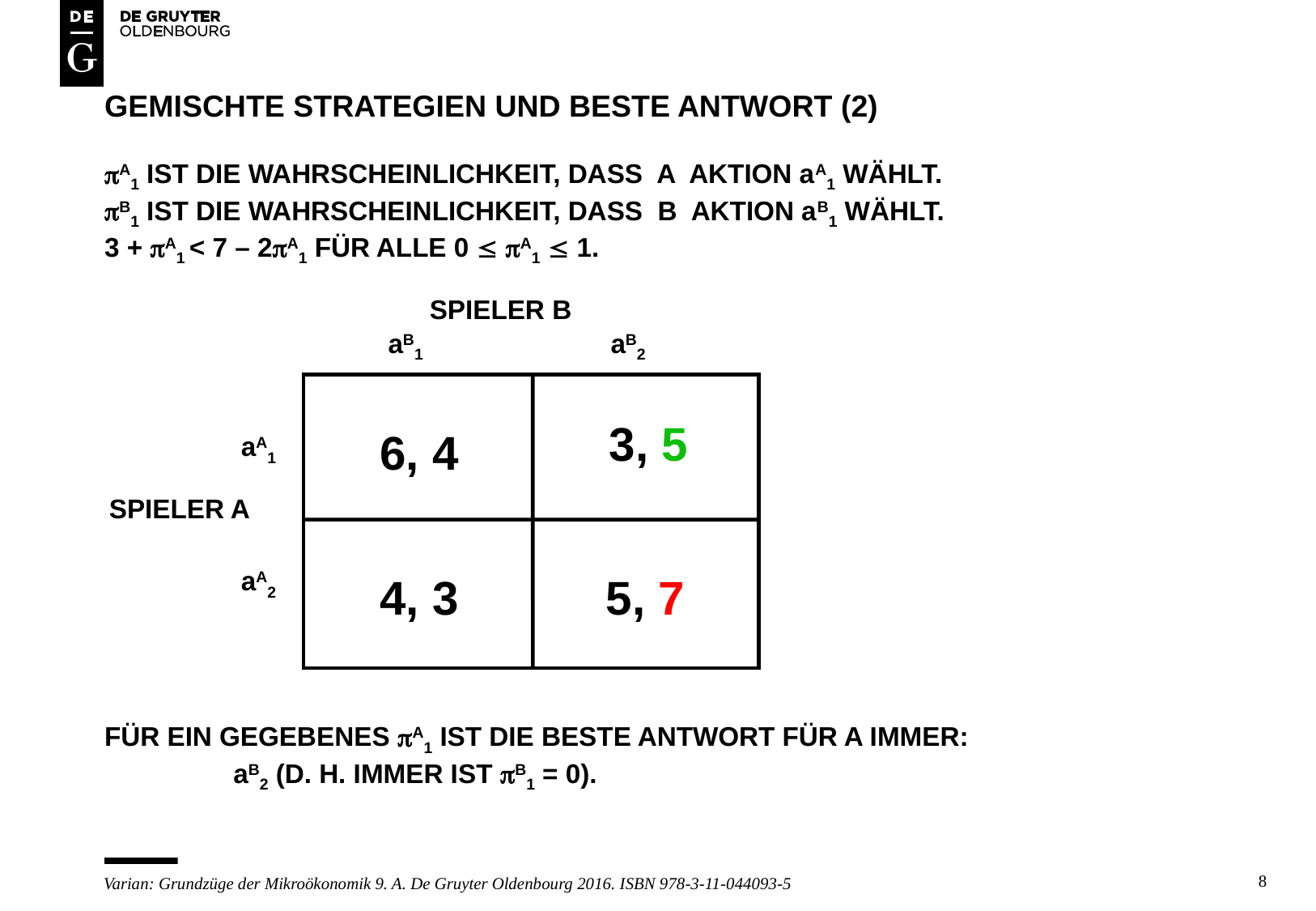

# GEMISCHTE STRATEGIEN UND BESTE ANTWORT (2)
πA1 IST DIE WAHRSCHEINLICHKEIT, DASS  A  AKTION aA1 WÄHLT.
πB1 IST DIE WAHRSCHEINLICHKEIT, DASS  B  AKTION aB1 WÄHLT.
3 + πA1 < 7 – 2πA1 FÜR ALLE 0 ≤ πA1 ≤ 1.

FÜR EIN GEGEBENES πA1 IST DIE BESTE ANTWORT FÜR A IMMER:
	 aB2 (D. H. IMMER IST πB1 = 0).

SPIELER B

aB1
aB2

3, 5
6, 4
aA1
SPIELER A
aA2
4, 3
5, 7
8
Varian: Grundzüge der Mikroökonomik 9. A. De Gruyter Oldenbourg 2016. ISBN 978-3-11-044093-5